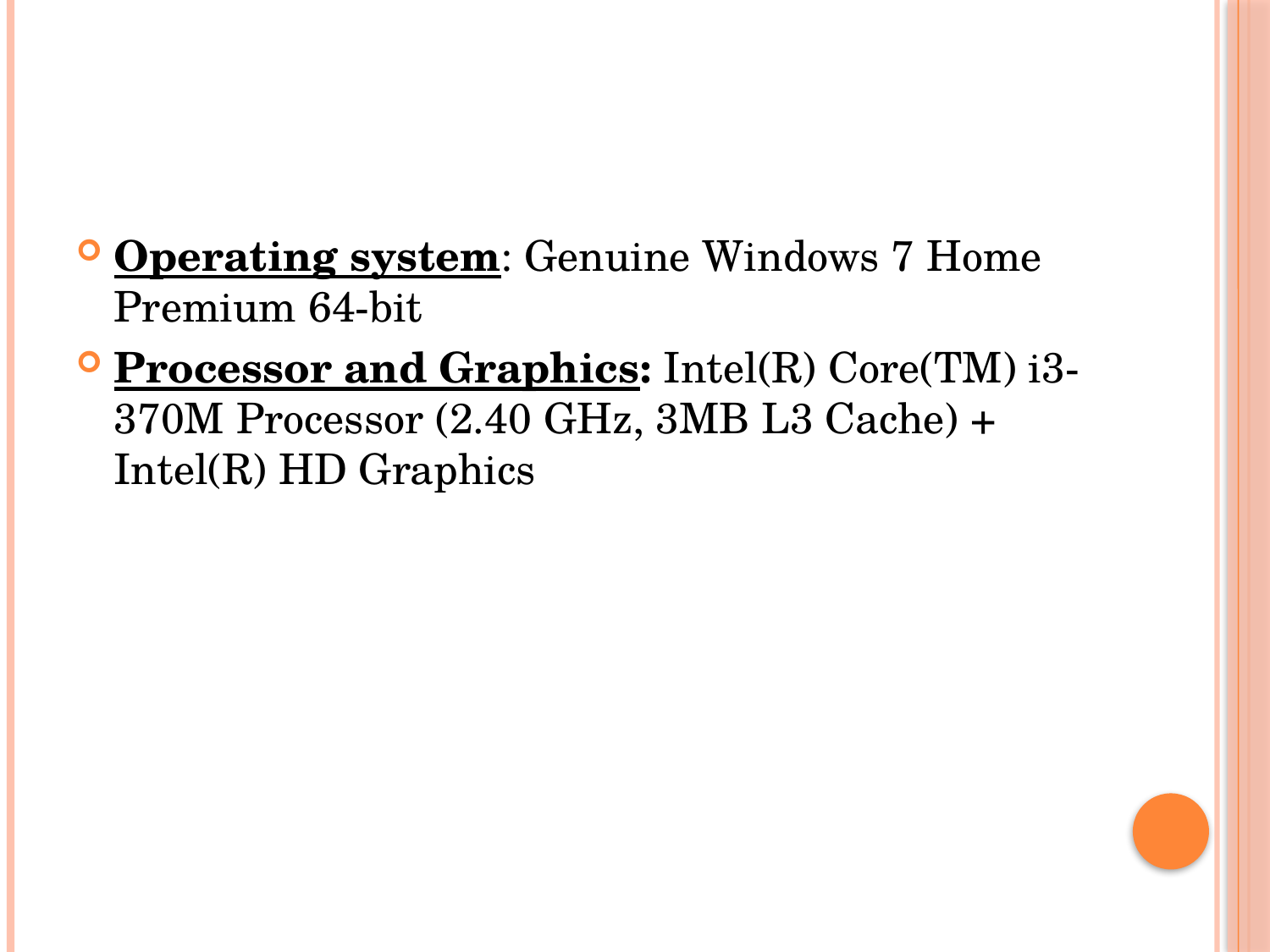

#
Operating system: Genuine Windows 7 Home Premium 64-bit
Processor and Graphics: Intel(R) Core(TM) i3-370M Processor (2.40 GHz, 3MB L3 Cache) + Intel(R) HD Graphics